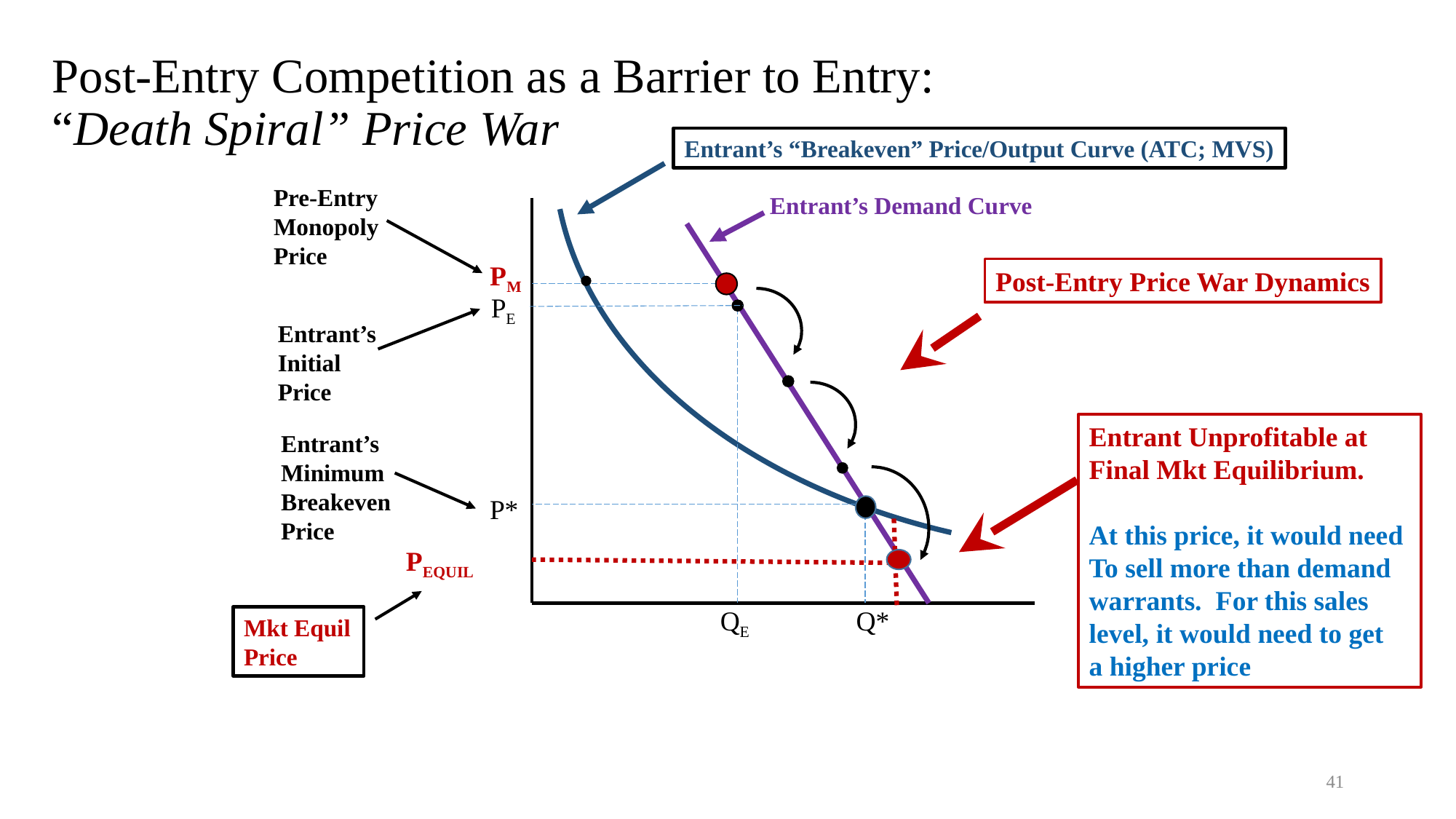

Entrant’s “Breakeven” Price/Output Curve (ATC; MVS)
Entrant’s Demand Curve
PM
Post-Entry Price War Dynamics

P*

QE
Q*
Pre-Entry Monopoly Price
PE

Entrant’s Initial Price
Entrant Unprofitable at
Final Mkt Equilibrium.

At this price, it would need
To sell more than demand
warrants.  For this sales
level, it would need to get
a higher price
Entrant’s Minimum Breakeven Price
# Post-Entry Competition as a Barrier to Entry: “Death Spiral” Price War

PEQUIL

Mkt Equil Price
41